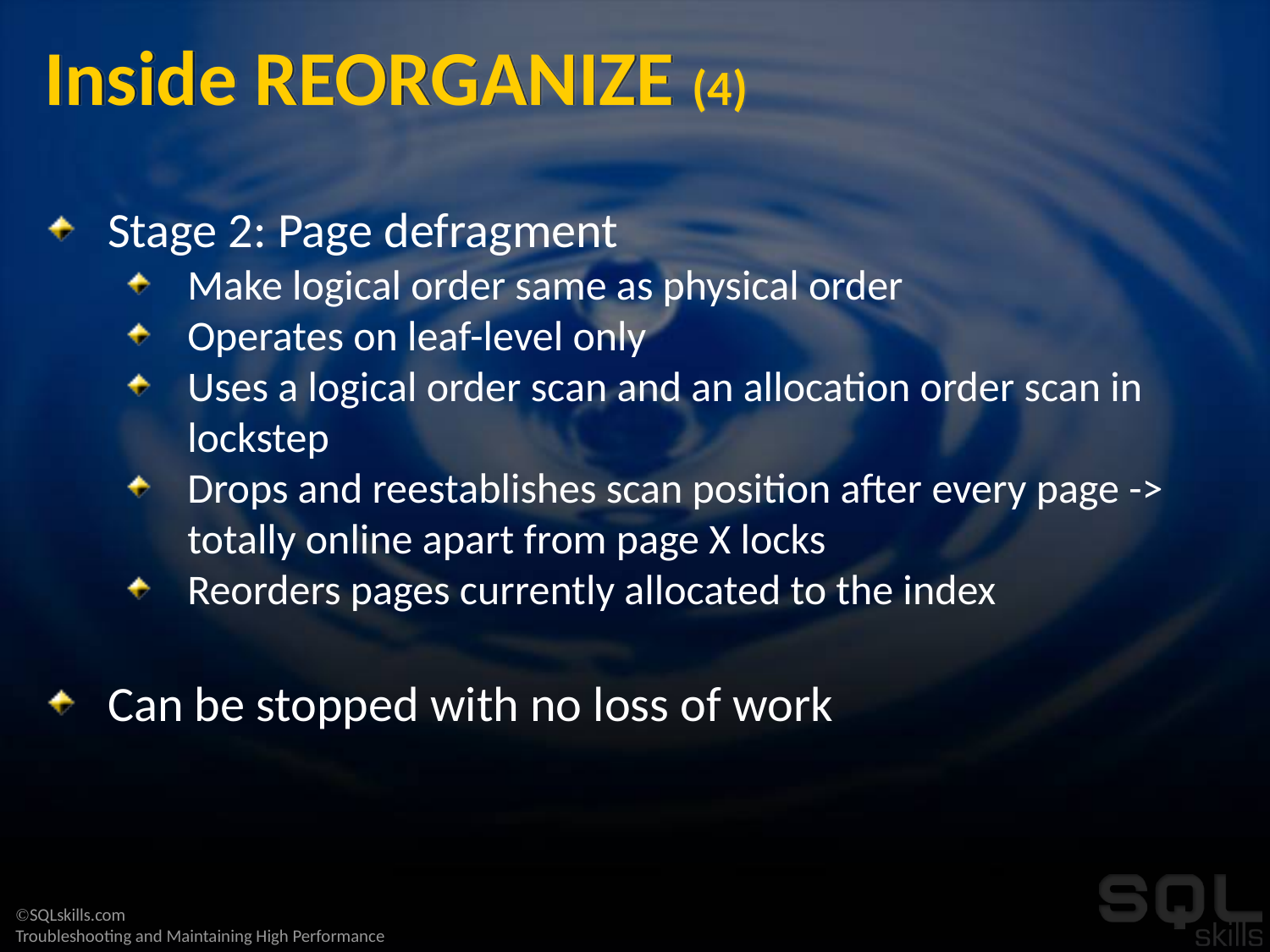

# Inside REORGANIZE (4)
Stage 2: Page defragment
Make logical order same as physical order
Operates on leaf-level only
Uses a logical order scan and an allocation order scan in lockstep
Drops and reestablishes scan position after every page -> totally online apart from page X locks
Reorders pages currently allocated to the index

Can be stopped with no loss of work